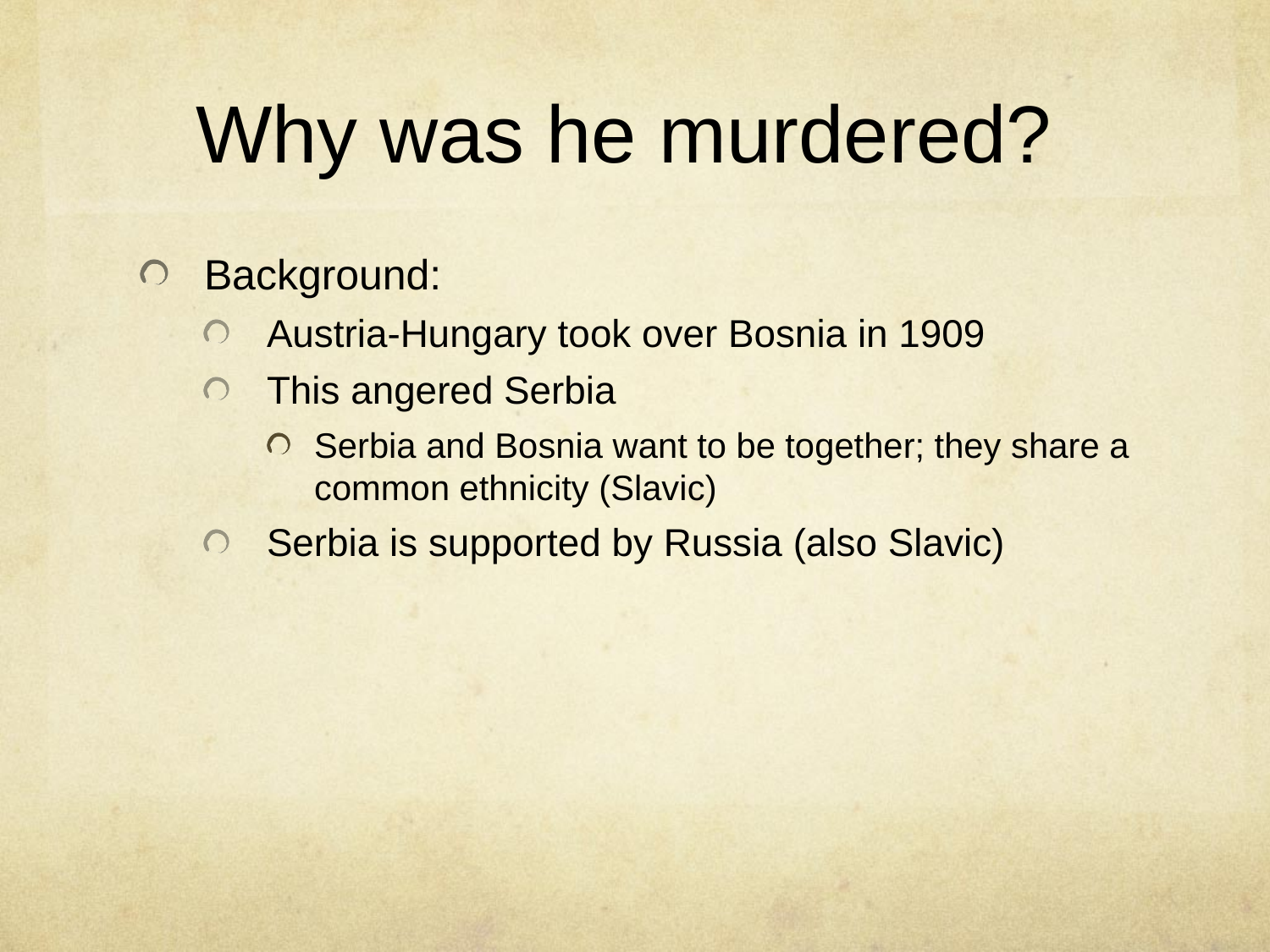

# Why was he murdered?
Background:
Austria-Hungary took over Bosnia in 1909
This angered Serbia
Serbia and Bosnia want to be together; they share a common ethnicity (Slavic)
Serbia is supported by Russia (also Slavic)